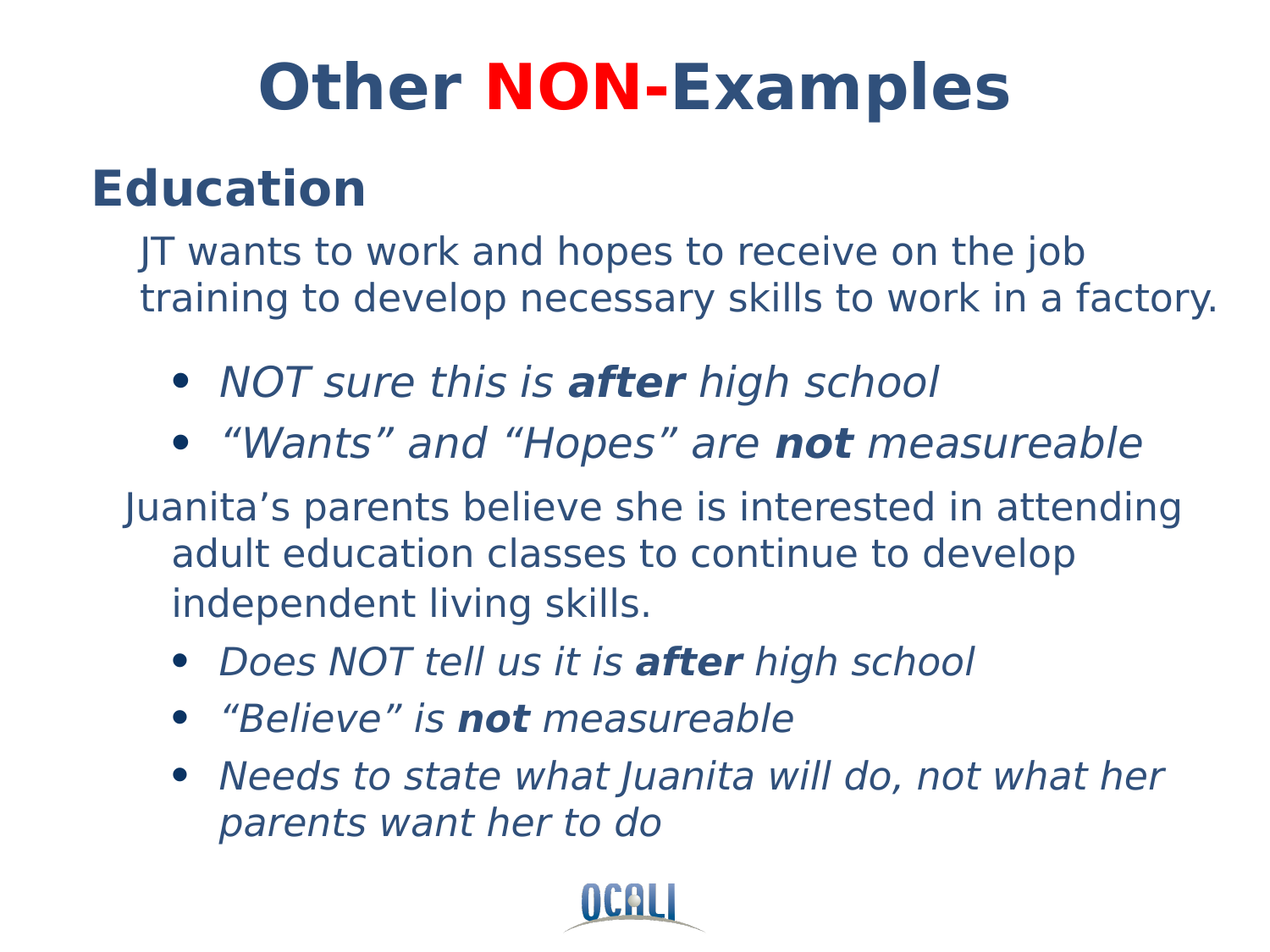

# Other NON-Examples
Education
JT wants to work and hopes to receive on the job training to develop necessary skills to work in a factory.

NOT sure this is after high school
“Wants” and “Hopes” are not measureable

Juanita’s parents believe she is interested in attending adult education classes to continue to develop independent living skills.
Does NOT tell us it is after high school
“Believe” is not measureable
Needs to state what Juanita will do, not what her parents want her to do